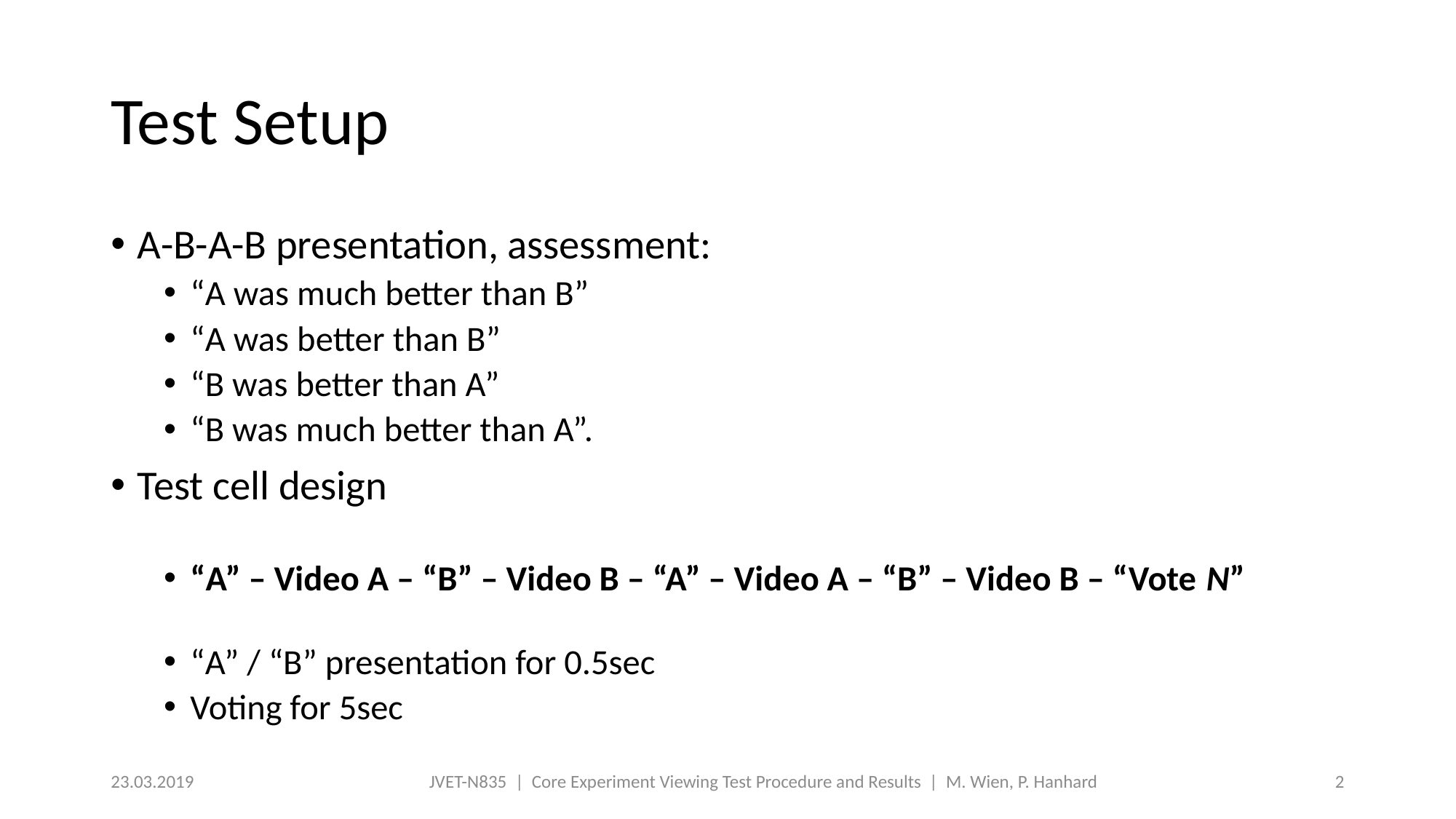

# Test Setup
A-B-A-B presentation, assessment:
“A was much better than B”
“A was better than B”
“B was better than A”
“B was much better than A”.
Test cell design
“A” – Video A – “B” – Video B – “A” – Video A – “B” – Video B – “Vote N”
“A” / “B” presentation for 0.5sec
Voting for 5sec
23.03.2019
JVET-N835  |  Core Experiment Viewing Test Procedure and Results  |  M. Wien, P. Hanhard
2